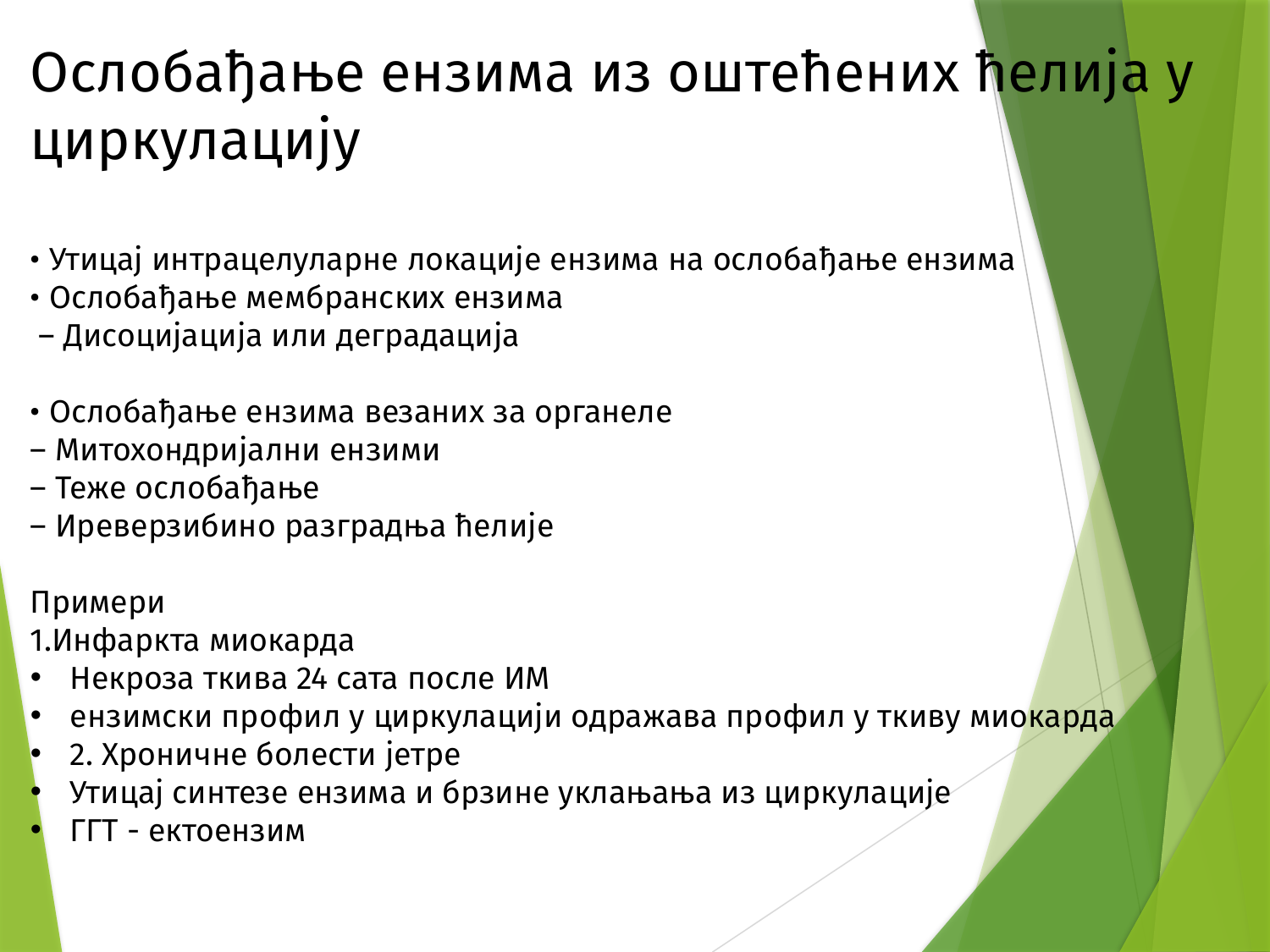

Ослобађање ензима из оштећених ћелија у циркулацију

• Утицај интрацелуларне локације ензима на ослобађање ензима
• Ослобађање мембранских ензима
 – Дисоцијација или деградација

• Ослобађање ензима везаних за органеле
– Митохондријални ензими
– Теже ослобађање
– Иреверзибино разградња ћелије

Примери
1.Инфаркта миокарда
Некроза ткива 24 сата после ИМ
ензимски профил у циркулацији одражава профил у ткиву миокарда
2. Хроничне болести јетре
Утицај синтезе ензима и брзине уклањања из циркулације
ГГТ - ектоензим